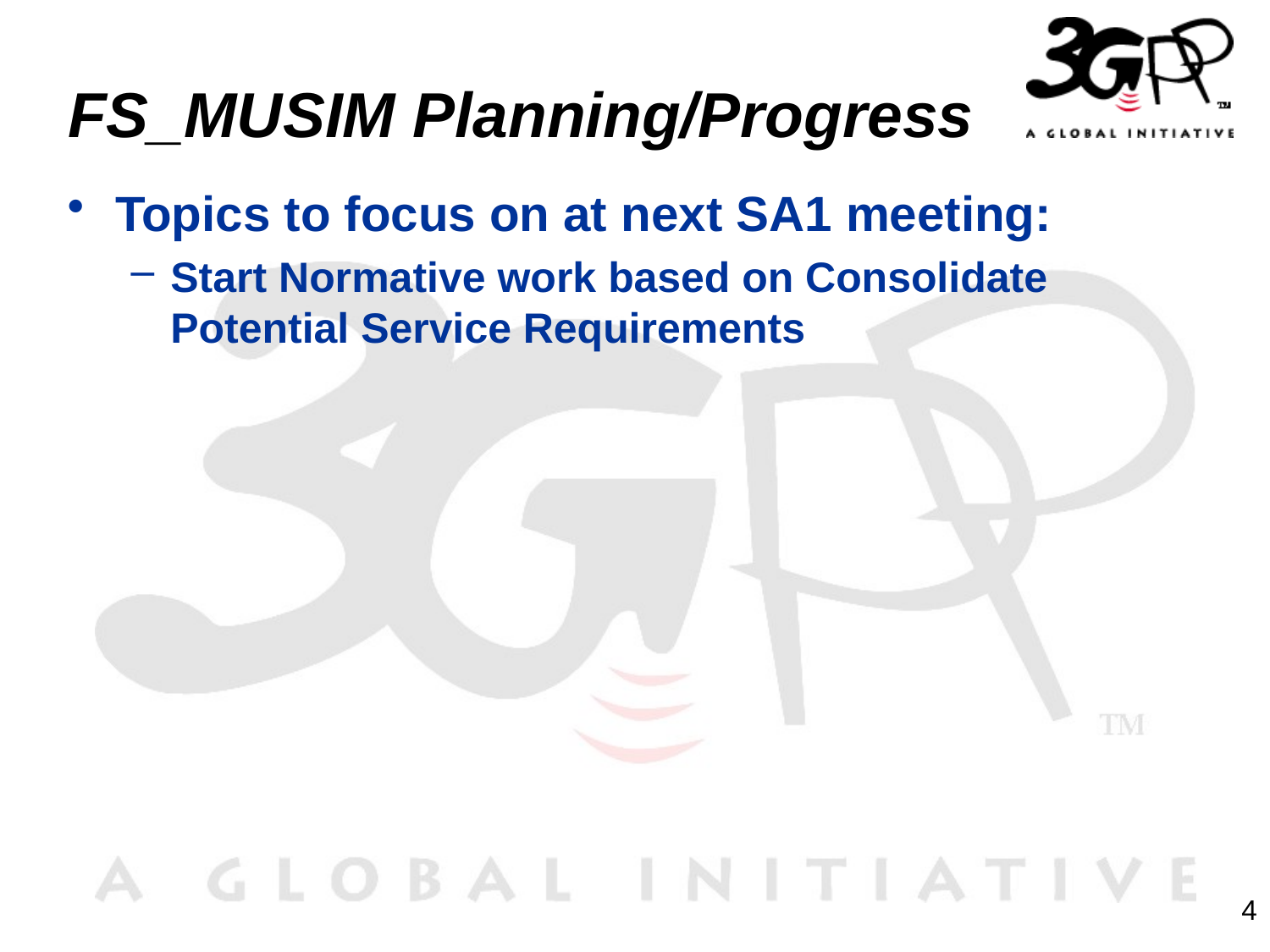

# FS_MUSIM Planning/Progress
Topics to focus on at next SA1 meeting:
Start Normative work based on Consolidate Potential Service Requirements
4